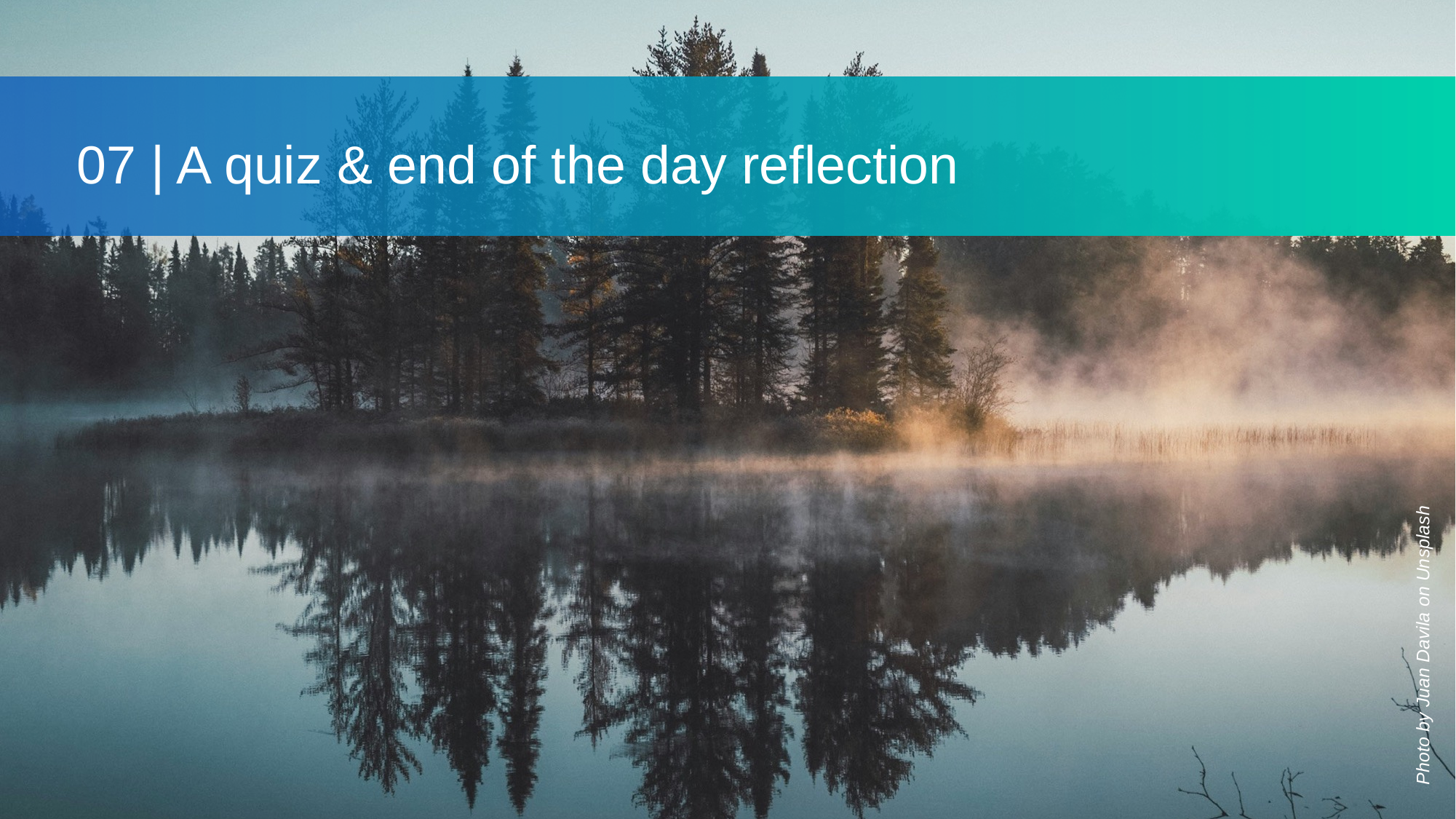

07 | A quiz & end of the day reflection
Photo by Juan Davila on Unsplash